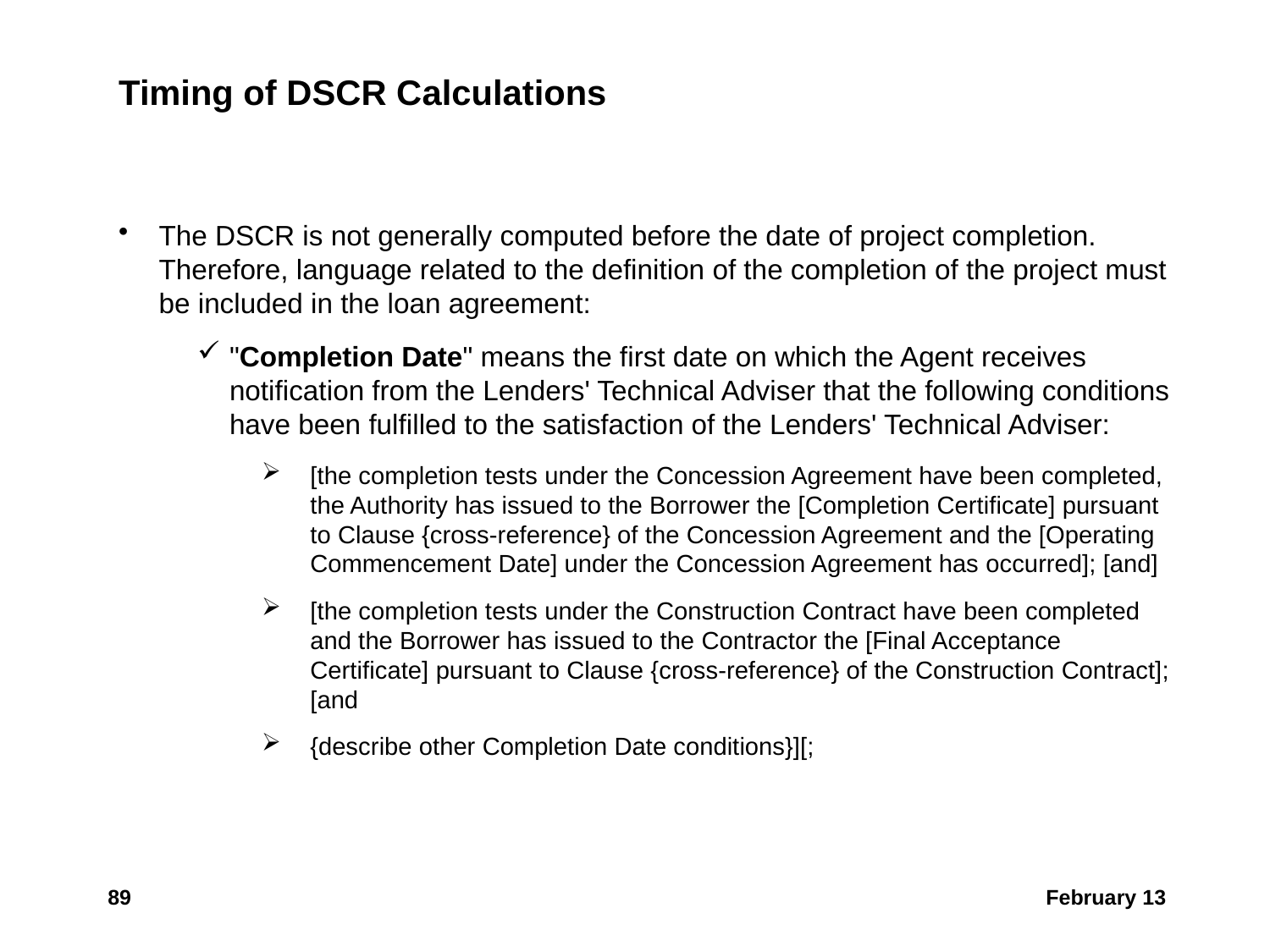

# Timing of DSCR Calculations
The DSCR is not generally computed before the date of project completion.  Therefore, language related to the definition of the completion of the project must be included in the loan agreement:
"Completion Date" means the first date on which the Agent receives notification from the Lenders' Technical Adviser that the following conditions have been fulfilled to the satisfaction of the Lenders' Technical Adviser:
[the completion tests under the Concession Agreement have been completed, the Authority has issued to the Borrower the [Completion Certificate] pursuant to Clause {cross-reference} of the Concession Agreement and the [Operating Commencement Date] under the Concession Agreement has occurred]; [and]
[the completion tests under the Construction Contract have been completed and the Borrower has issued to the Contractor the [Final Acceptance Certificate] pursuant to Clause {cross-reference} of the Construction Contract]; [and
{describe other Completion Date conditions}][;